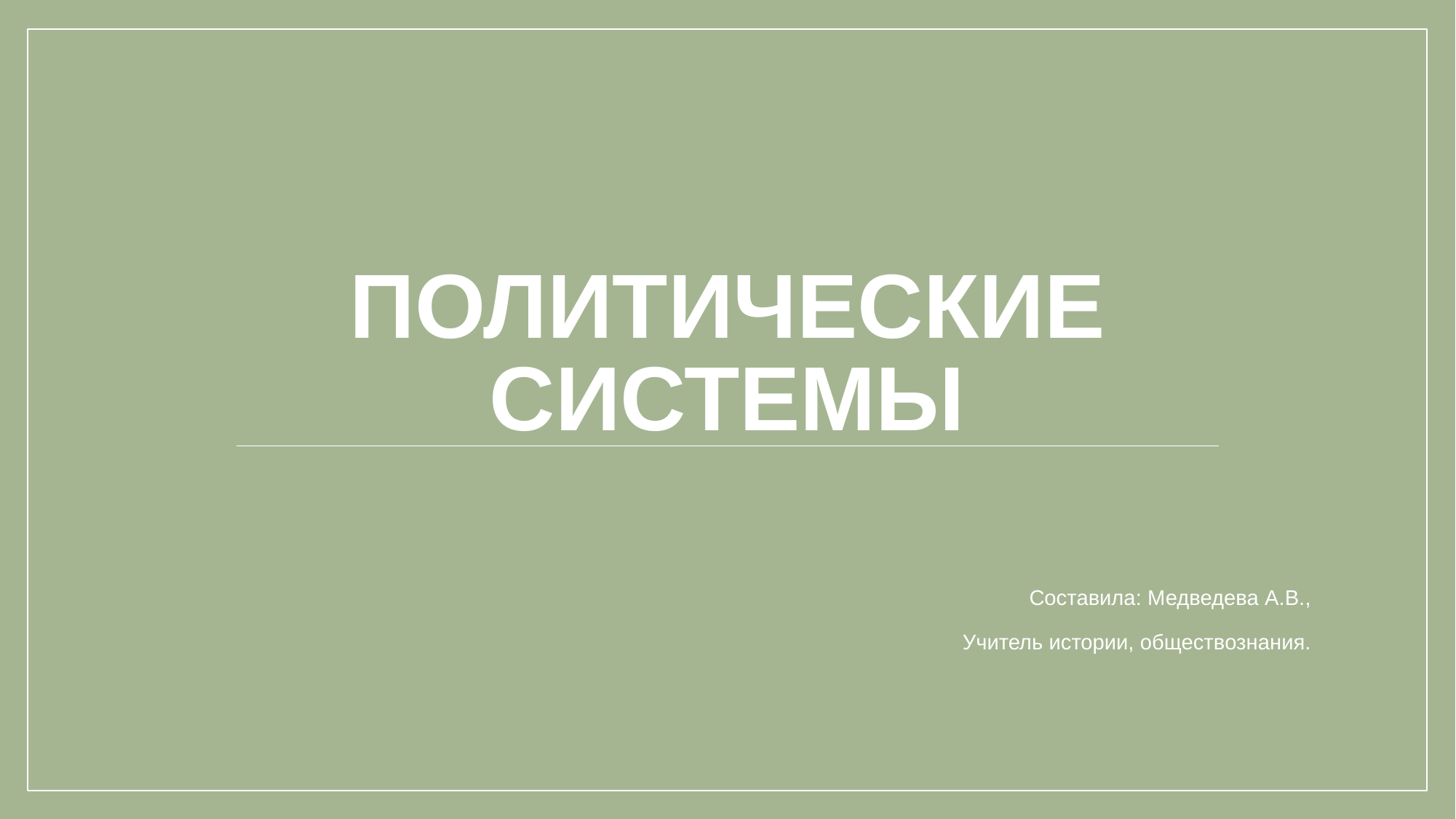

# Политические системы

Составила: Медведева А.В.,
Учитель истории, обществознания.